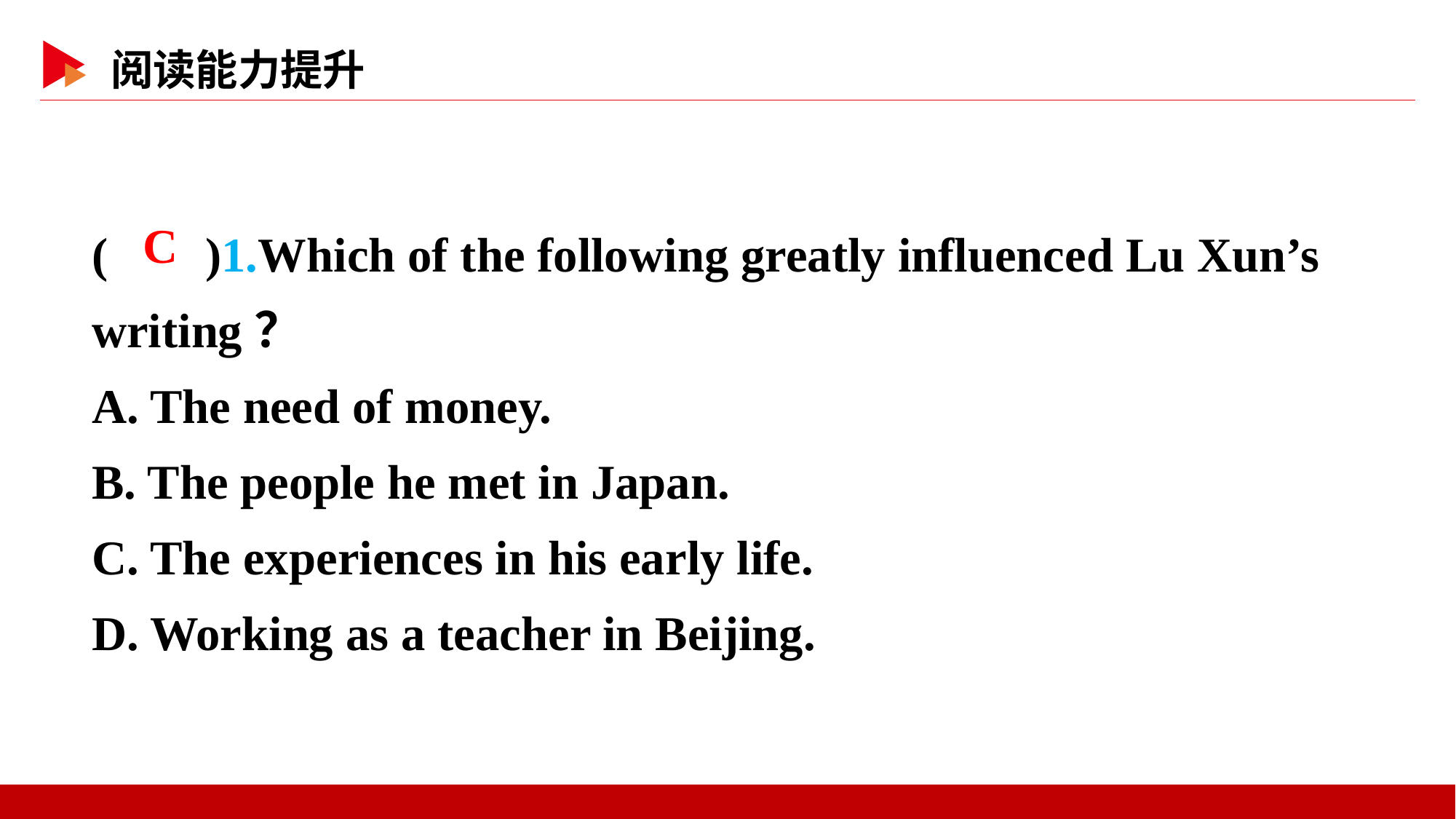

(        )1.Which of the following greatly influenced Lu Xun’s writing？
A. The need of money.
B. The people he met in Japan.
C. The experiences in his early life.
D. Working as a teacher in Beijing.
   C